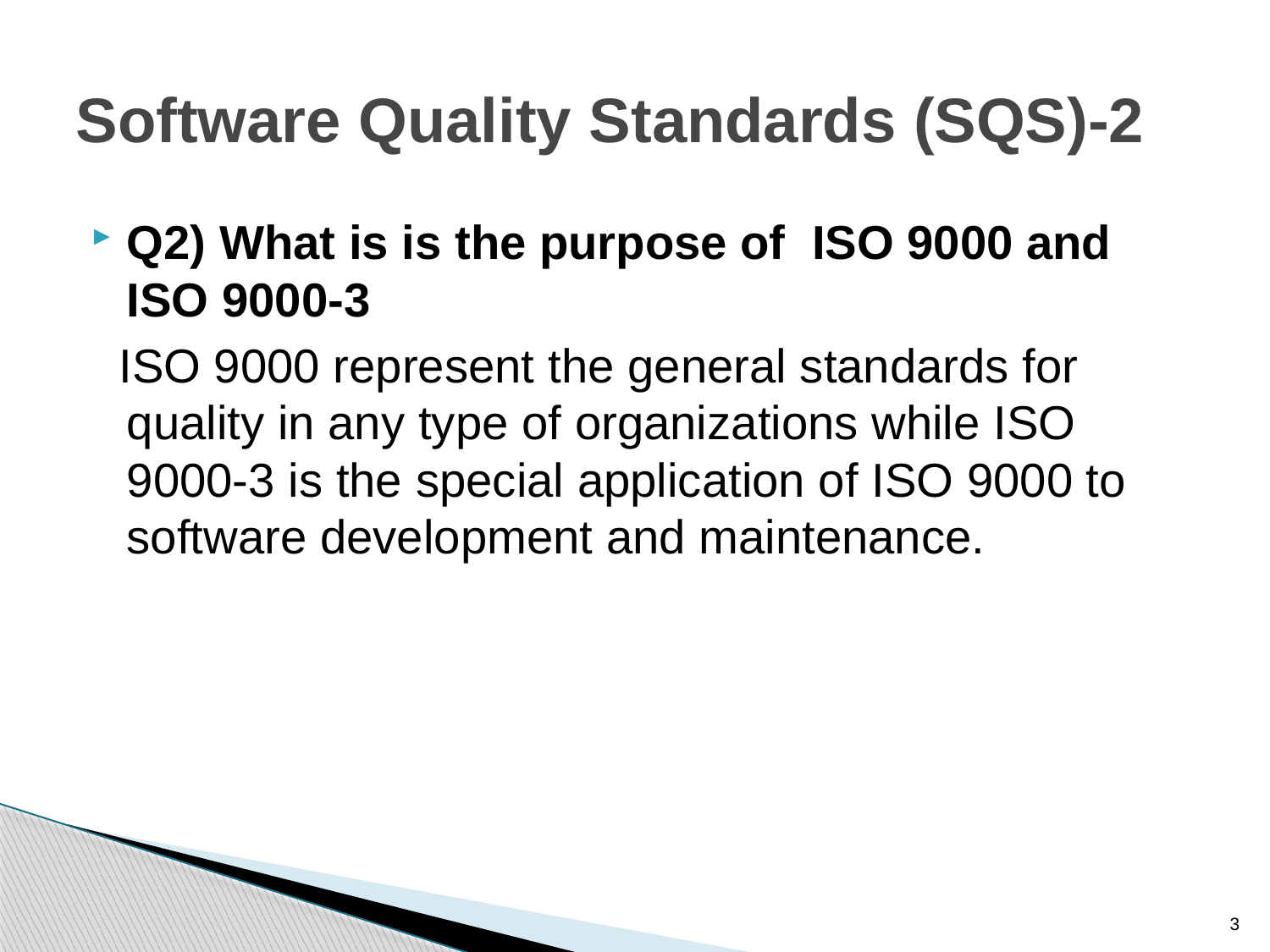

# Software Quality Standards (SQS)-2
Q2) What is is the purpose of  ISO 9000 and ISO 9000-3
  ISO 9000 represent the general standards for quality in any type of organizations while ISO 9000-3 is the special application of ISO 9000 to software development and maintenance.

3